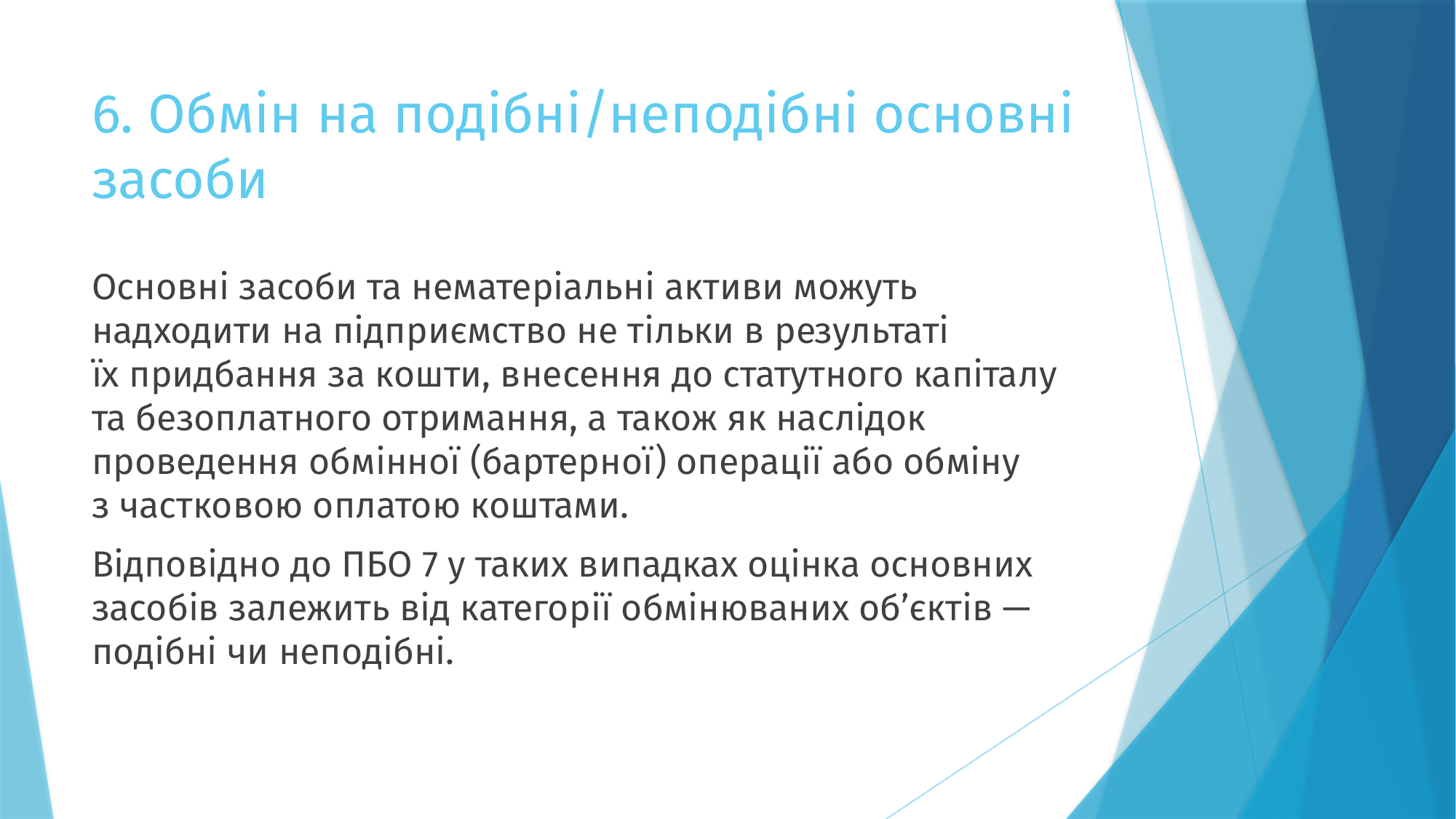

# 6. Обмін на подібні/неподібні основні засоби
Основні засоби та нематеріальні активи можуть надходити на підприємство не тільки в результаті їх придбання за кошти, внесення до статутного капіталу та безоплатного отримання, а також як наслідок проведення обмінної (бартерної) операції або обміну з частковою оплатою коштами.
Відповідно до ПБО 7 у таких випадках оцінка основних засобів залежить від категорії обмінюваних об’єктів — подібні чи неподібні.